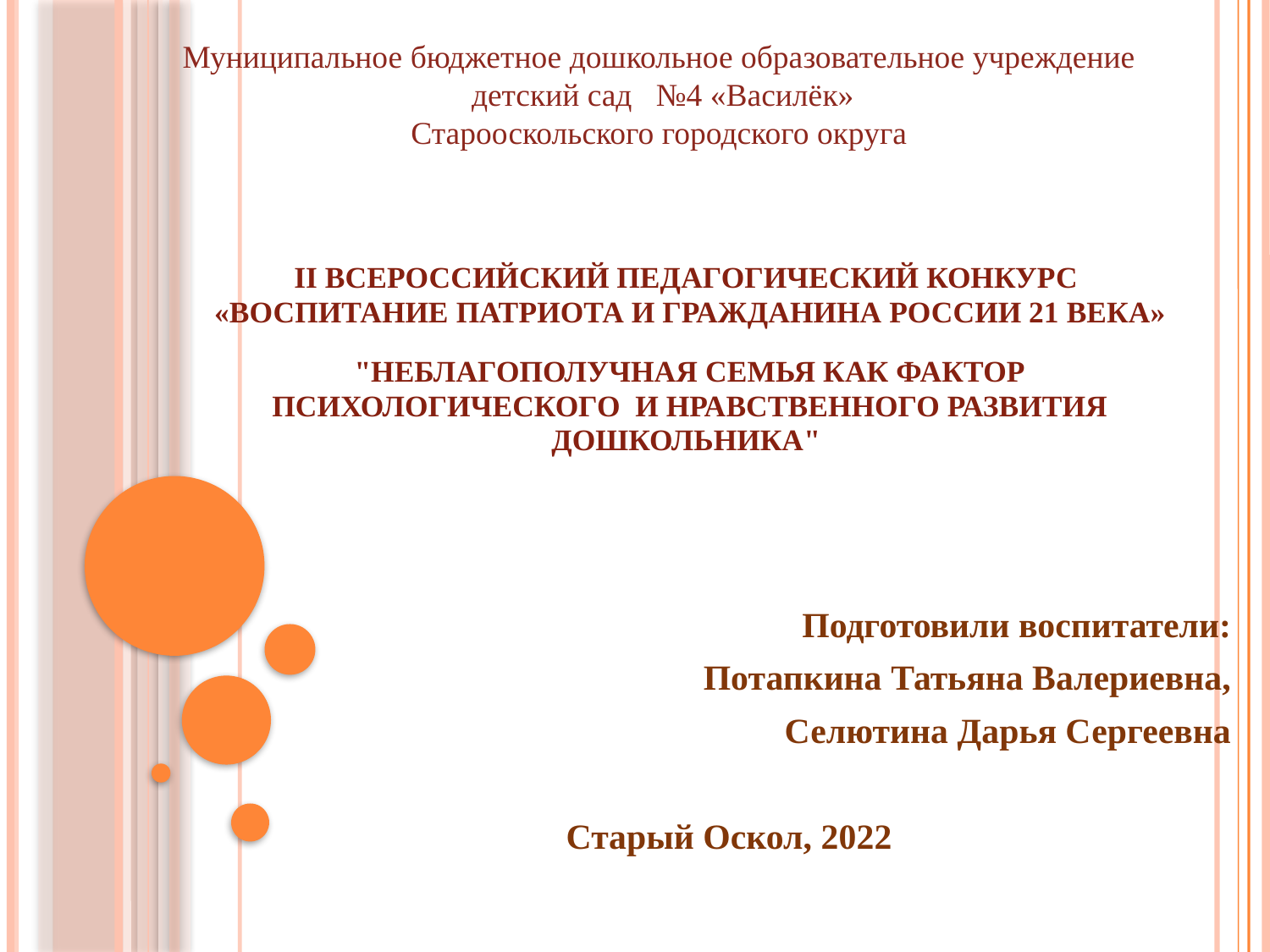

Муниципальное бюджетное дошкольное образовательное учреждение
детский сад   №4 «Василёк»
Старооскольского городского округа
II Всероссийский педагогический конкурс
«Воспитание патриота и гражданина России 21 века»
"Неблагополучная семья как фактор психологического  и нравственного развития дошкольника"
Подготовили воспитатели:
Потапкина Татьяна Валериевна,
Селютина Дарья Сергеевна

Старый Оскол, 2022